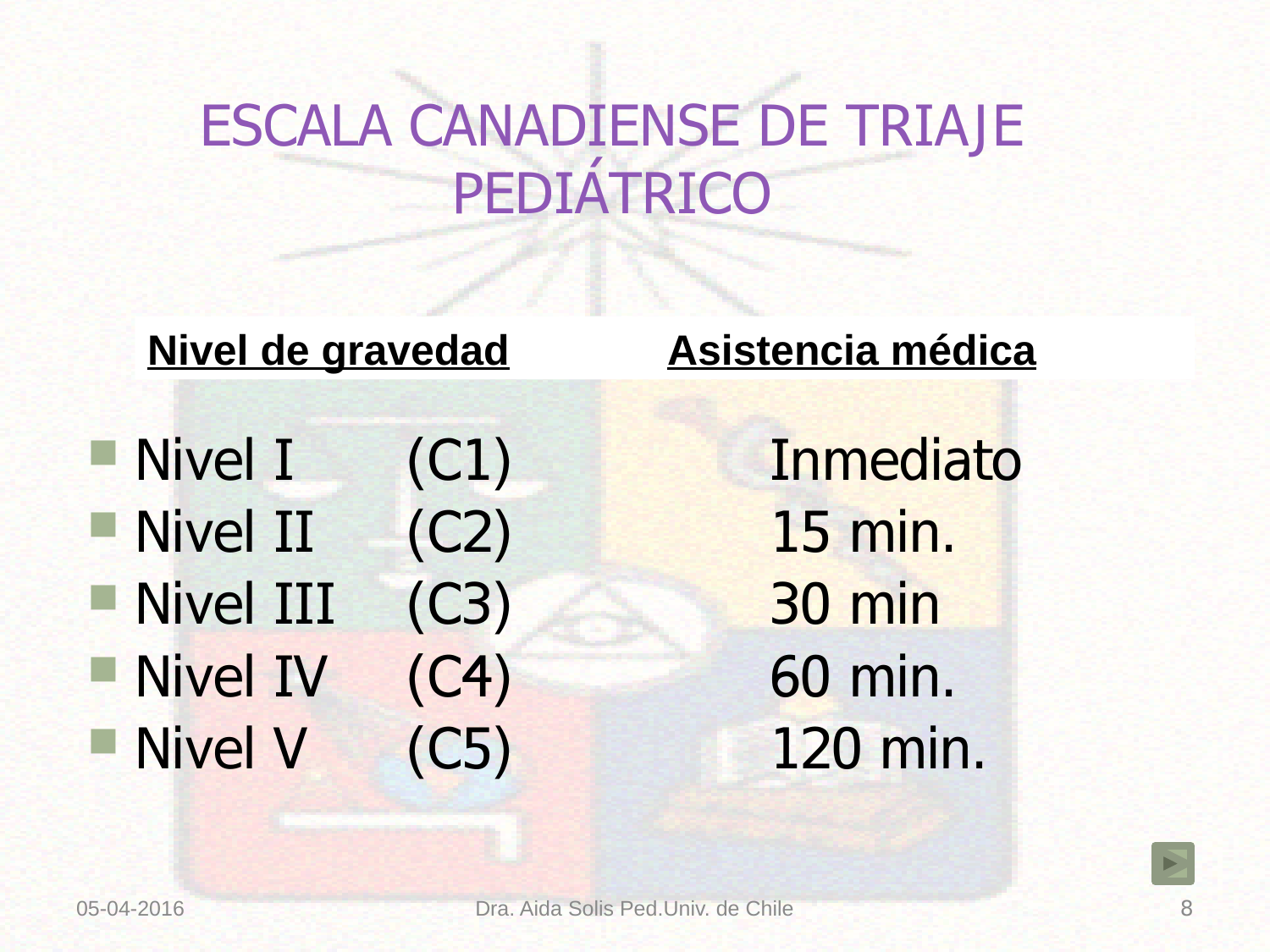

ESCALA CANADIENSE DE TRIAJE PEDIÁTRICO
Nivel de gravedad	      	 Asistencia médica

Nivel I	 (C1)			Inmediato
Nivel II	 (C2)			15 min.
Nivel III	 (C3)			30 min
Nivel IV	 (C4)			60 min.
Nivel V	 (C5)			120 min.

05-04-2016
Dra. Aida Solis Ped.Univ. de Chile
8